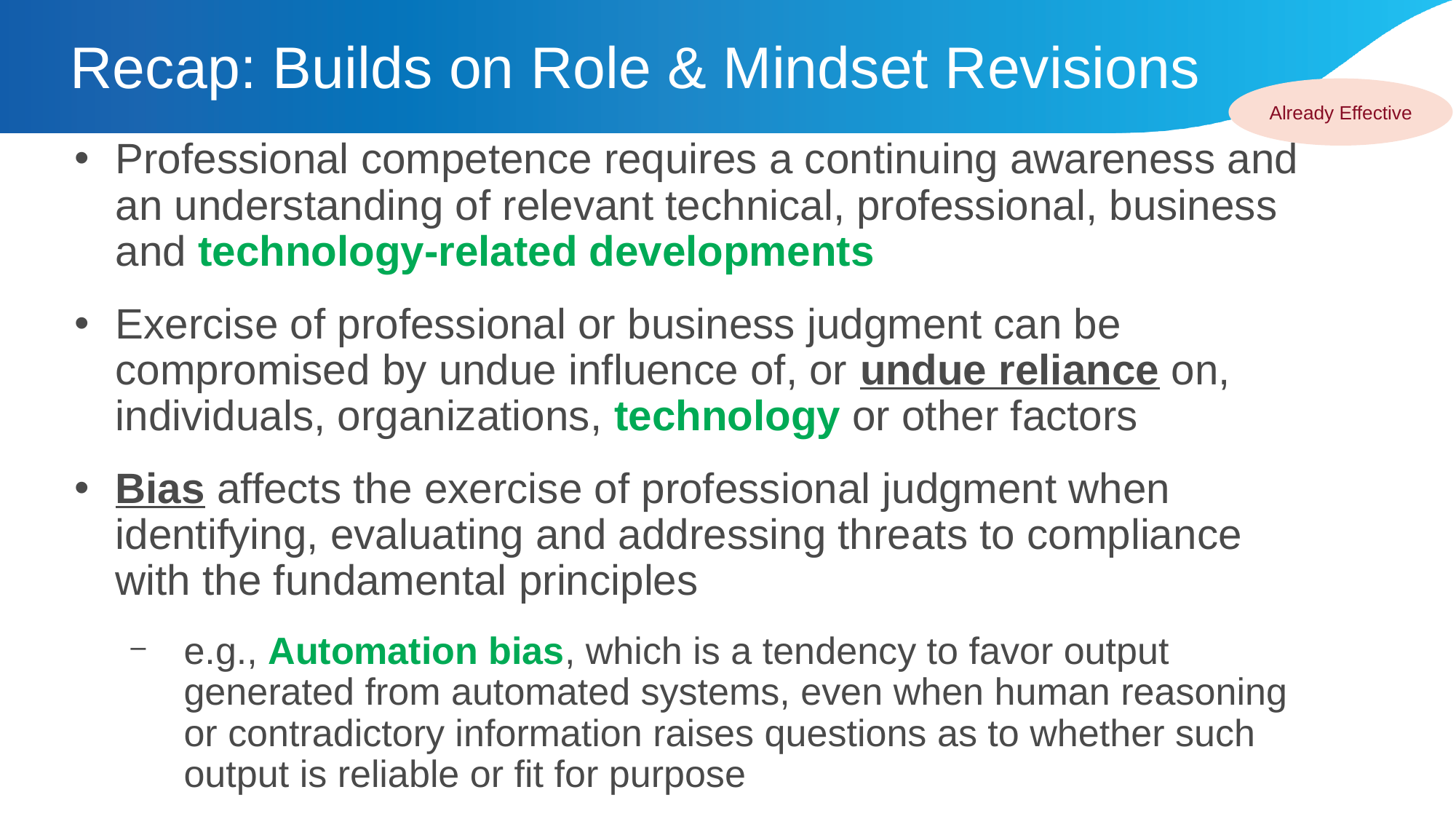

# Recap: Builds on Role & Mindset Revisions

Already Effective
Professional competence requires a continuing awareness and an understanding of relevant technical, professional, business and technology-related developments
Exercise of professional or business judgment can be compromised by undue influence of, or undue reliance on, individuals, organizations, technology or other factors
Bias affects the exercise of professional judgment when identifying, evaluating and addressing threats to compliance with the fundamental principles
e.g., Automation bias, which is a tendency to favor output generated from automated systems, even when human reasoning or contradictory information raises questions as to whether such output is reliable or fit for purpose